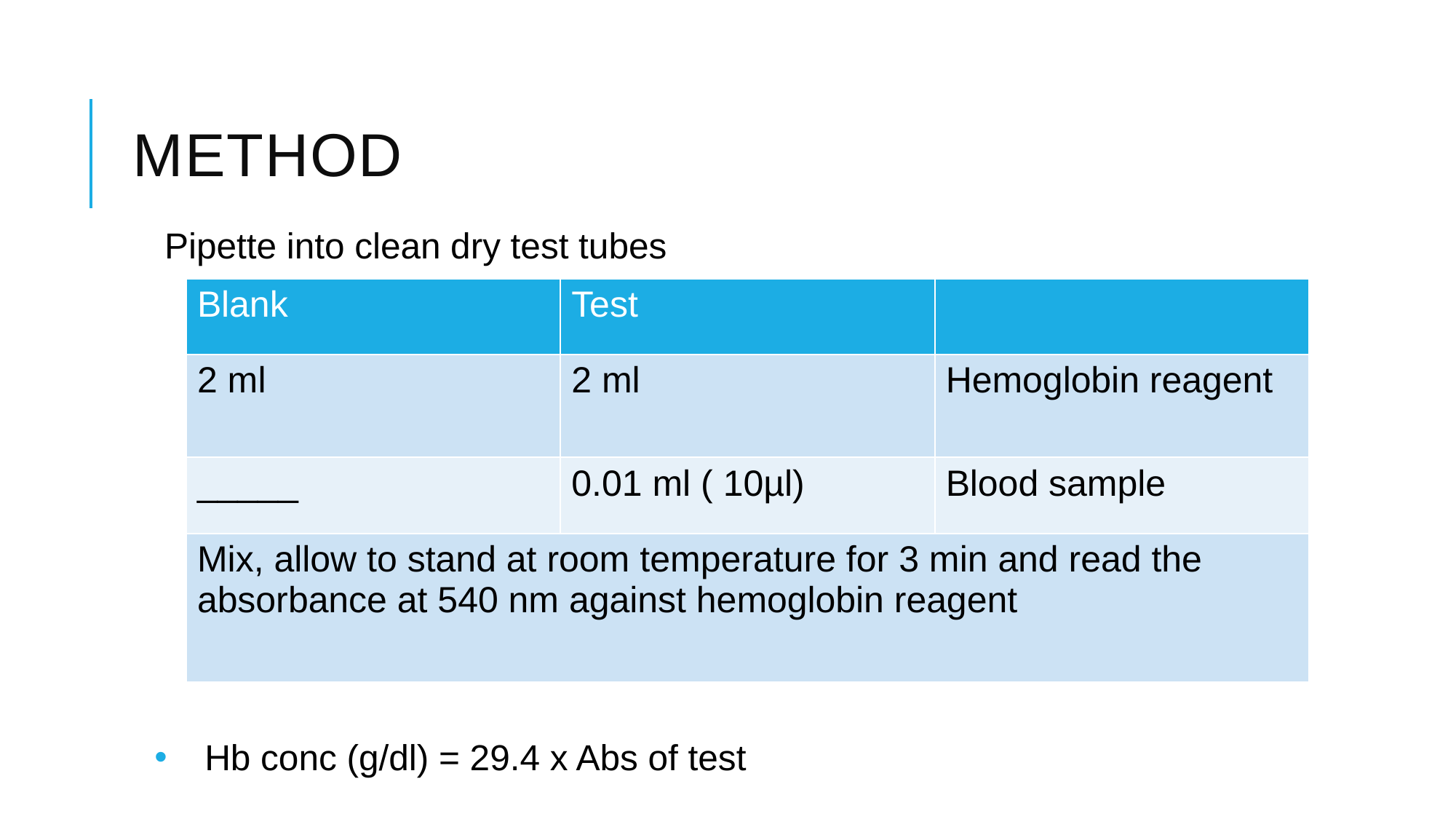

# Method
Pipette into clean dry test tubes

Hb conc (g/dl) = 29.4 x Abs of test

| Blank | Test |  |
| --- | --- | --- |
| 2 ml | 2 ml | Hemoglobin reagent |
| \_\_\_\_\_ | 0.01 ml ( 10µl) | Blood sample |
| Mix, allow to stand at room temperature for 3 min and read the absorbance at 540 nm against hemoglobin reagent |  |  |